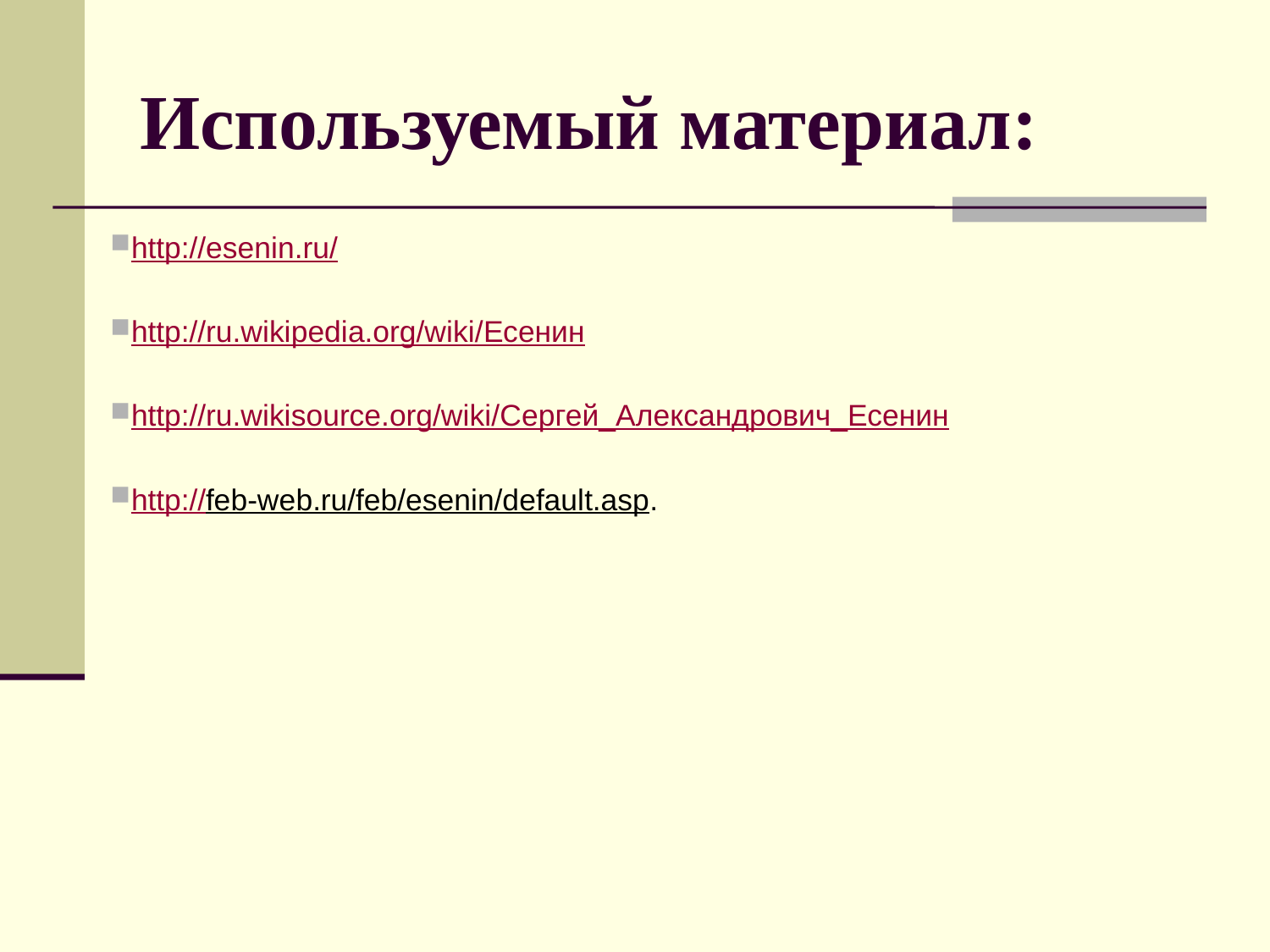

# Используемый материал:
http://esenin.ru/

http://ru.wikipedia.org/wiki/Есенин

http://ru.wikisource.org/wiki/Сергей_Александрович_Есенин

http://feb-web.ru/feb/esenin/default.asp.